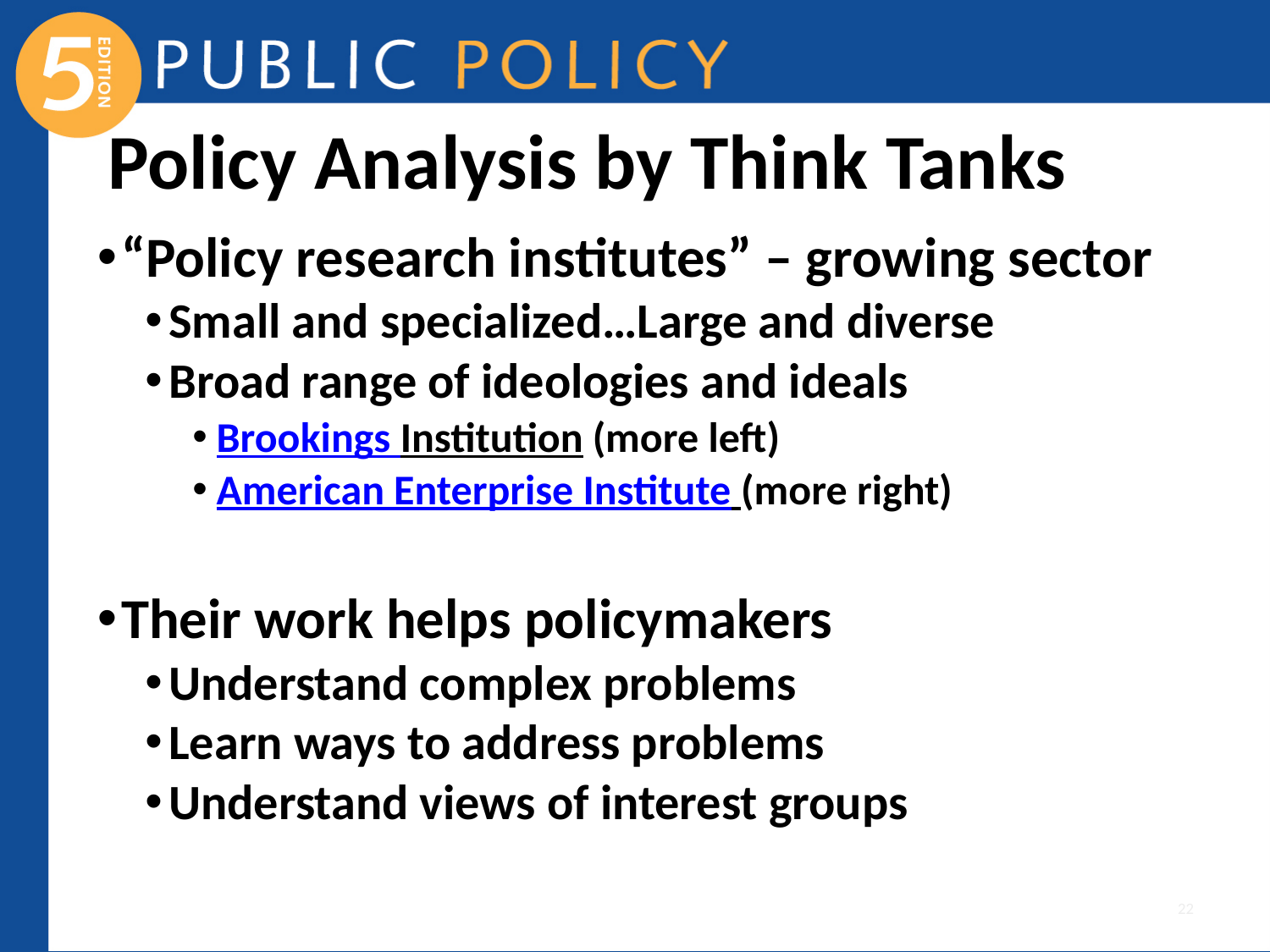

# Policy Analysis by Think Tanks
“Policy research institutes” – growing sector
Small and specialized…Large and diverse
Broad range of ideologies and ideals
Brookings Institution (more left)
American Enterprise Institute (more right)

Their work helps policymakers
Understand complex problems
Learn ways to address problems
Understand views of interest groups
22